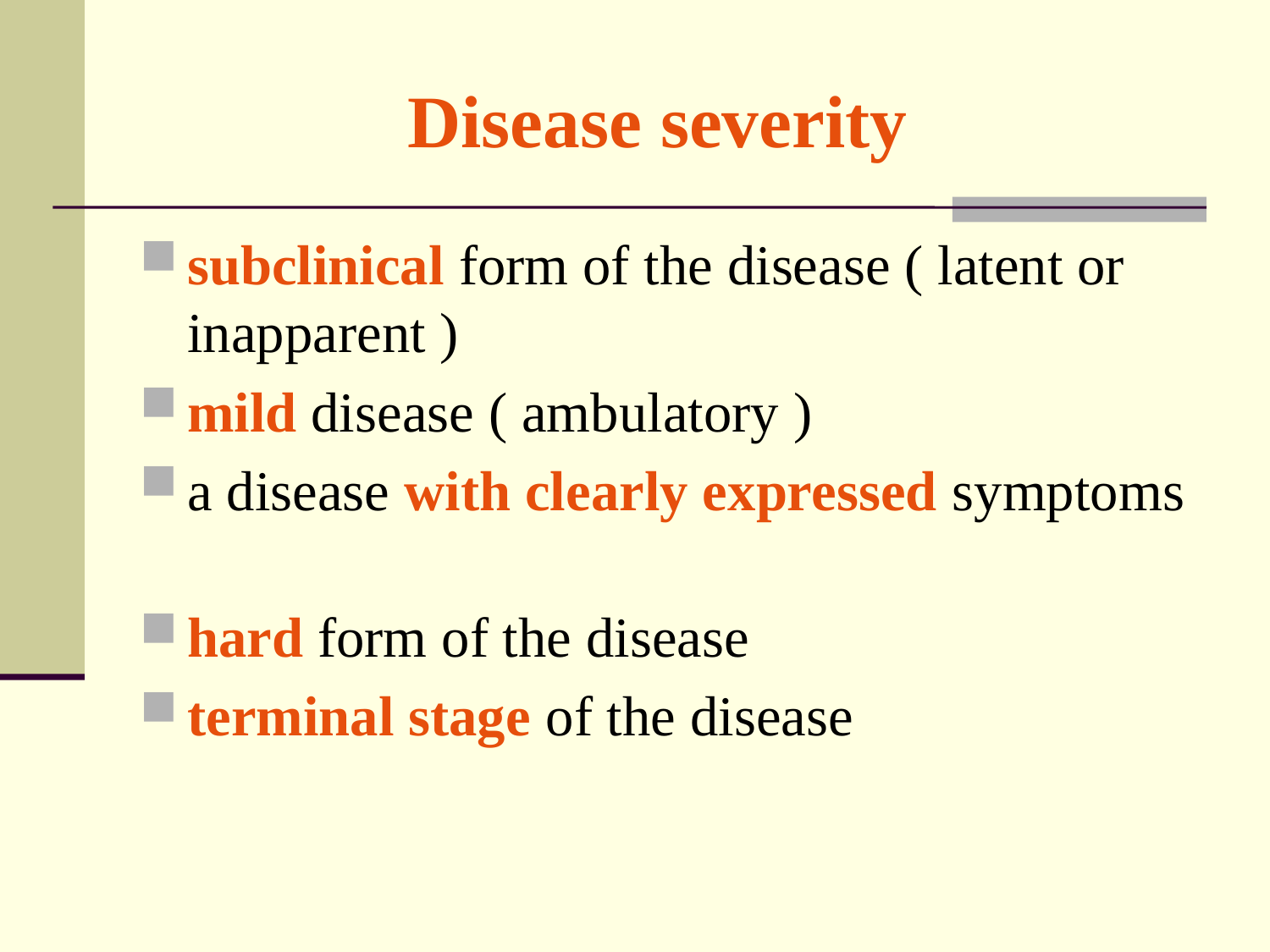

# Disease severity
subclinical form of the disease ( latent or inapparent )
mild disease ( ambulatory )
a disease with clearly expressed symptoms
hard form of the disease
terminal stage of the disease